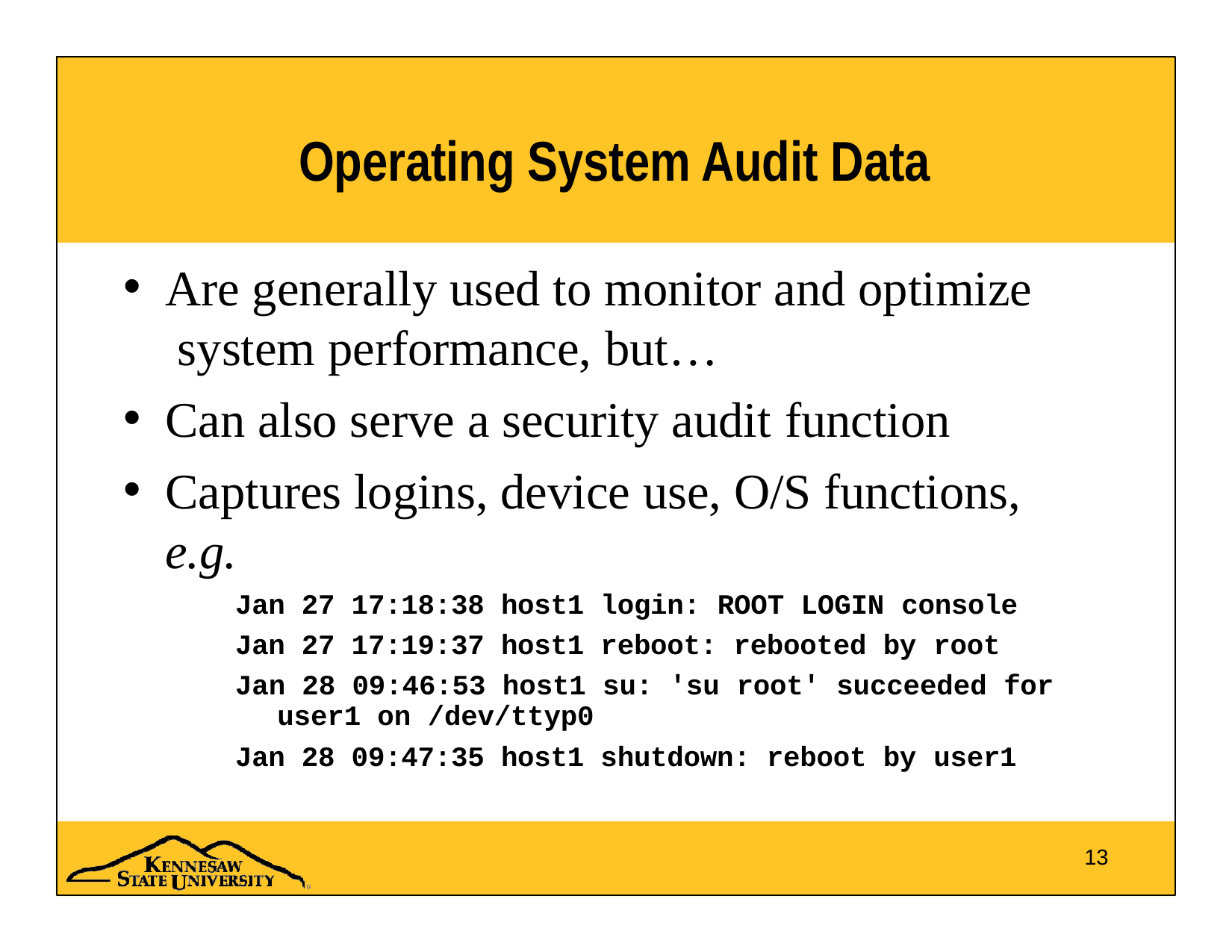

# Operating System Audit Data
Are generally used to monitor and optimize  system performance, but…
Can also serve a security audit function
Captures logins, device use, O/S functions, e.g.
Jan 27 17:18:38 host1 login: ROOT LOGIN console  Jan 27 17:19:37 host1 reboot: rebooted by root  Jan 28 09:46:53 host1 su: 'su root' succeeded for
user1 on /dev/ttyp0
Jan 28 09:47:35 host1 shutdown: reboot by user1

13